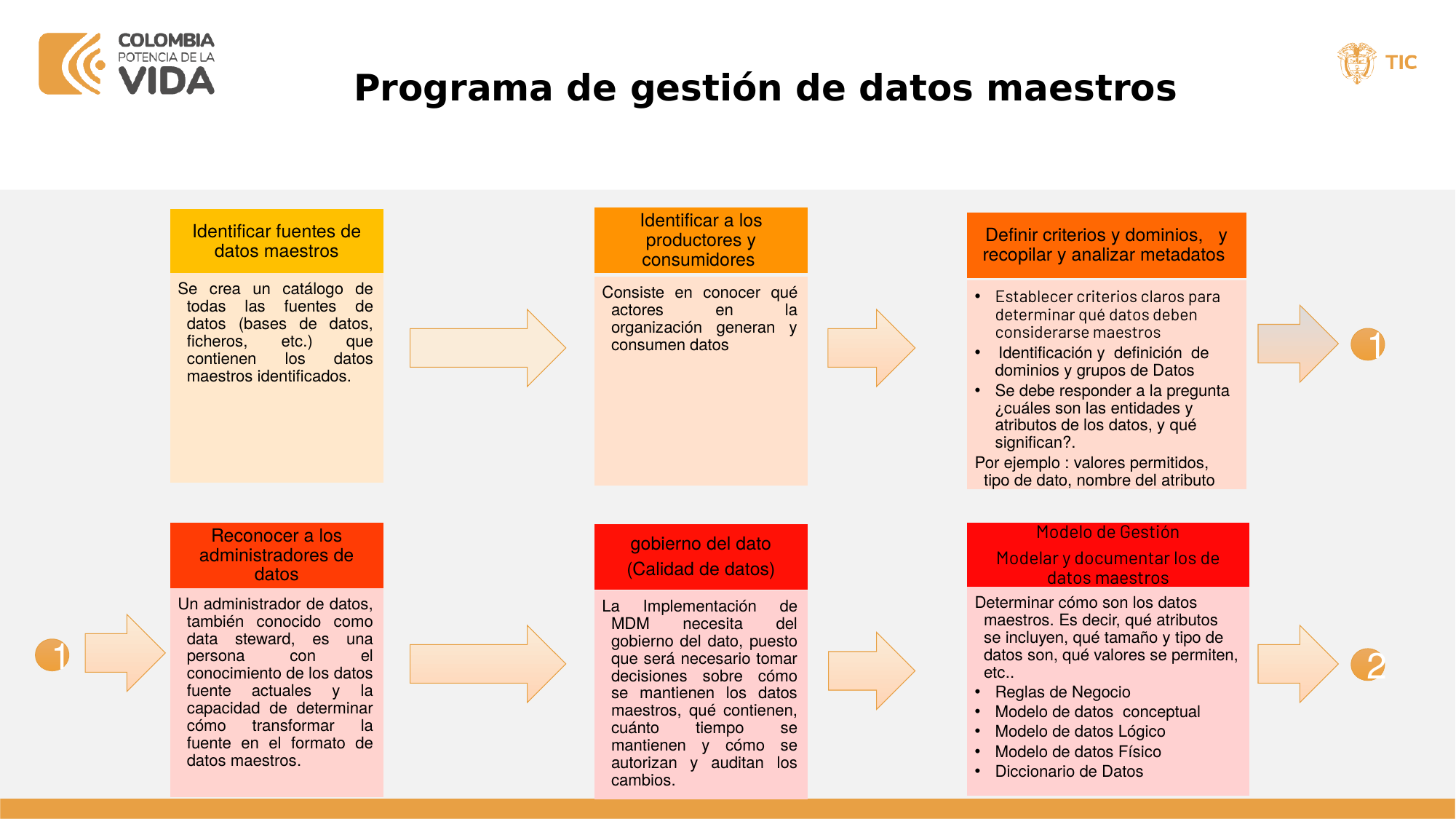

Programa de gestión de datos maestros

Identificar a los productores y consumidores
Identificar fuentes de datos maestros
Definir criterios y dominios,   y recopilar y analizar metadatos
Se crea un catálogo de todas las fuentes de datos (bases de datos, ficheros, etc.) que contienen los datos maestros identificados.

Consiste en conocer qué actores en la organización generan y consumen datos
Establecer criterios claros para determinar qué datos deben considerarse maestros
 Identificación y  definición  de dominios y grupos de Datos
Se debe responder a la pregunta ¿cuáles son las entidades y atributos de los datos, y qué significan?.
Por ejemplo : valores permitidos, tipo de dato, nombre del atributo

1
Reconocer a los administradores de datos
Modelo de Gestión
Modelar y documentar los de datos maestros
gobierno del dato
(Calidad de datos)
Determinar cómo son los datos maestros. Es decir, qué atributos se incluyen, qué tamaño y tipo de datos son, qué valores se permiten, etc..
Reglas de Negocio
Modelo de datos  conceptual
Modelo de datos Lógico
Modelo de datos Físico
Diccionario de Datos
Un administrador de datos, también conocido como data steward, es una persona con el conocimiento de los datos fuente actuales y la capacidad de determinar cómo transformar la fuente en el formato de datos maestros.
La Implementación de MDM necesita del gobierno del dato, puesto que será necesario tomar decisiones sobre cómo se mantienen los datos maestros, qué contienen, cuánto tiempo se mantienen y cómo se autorizan y auditan los cambios.

1
2